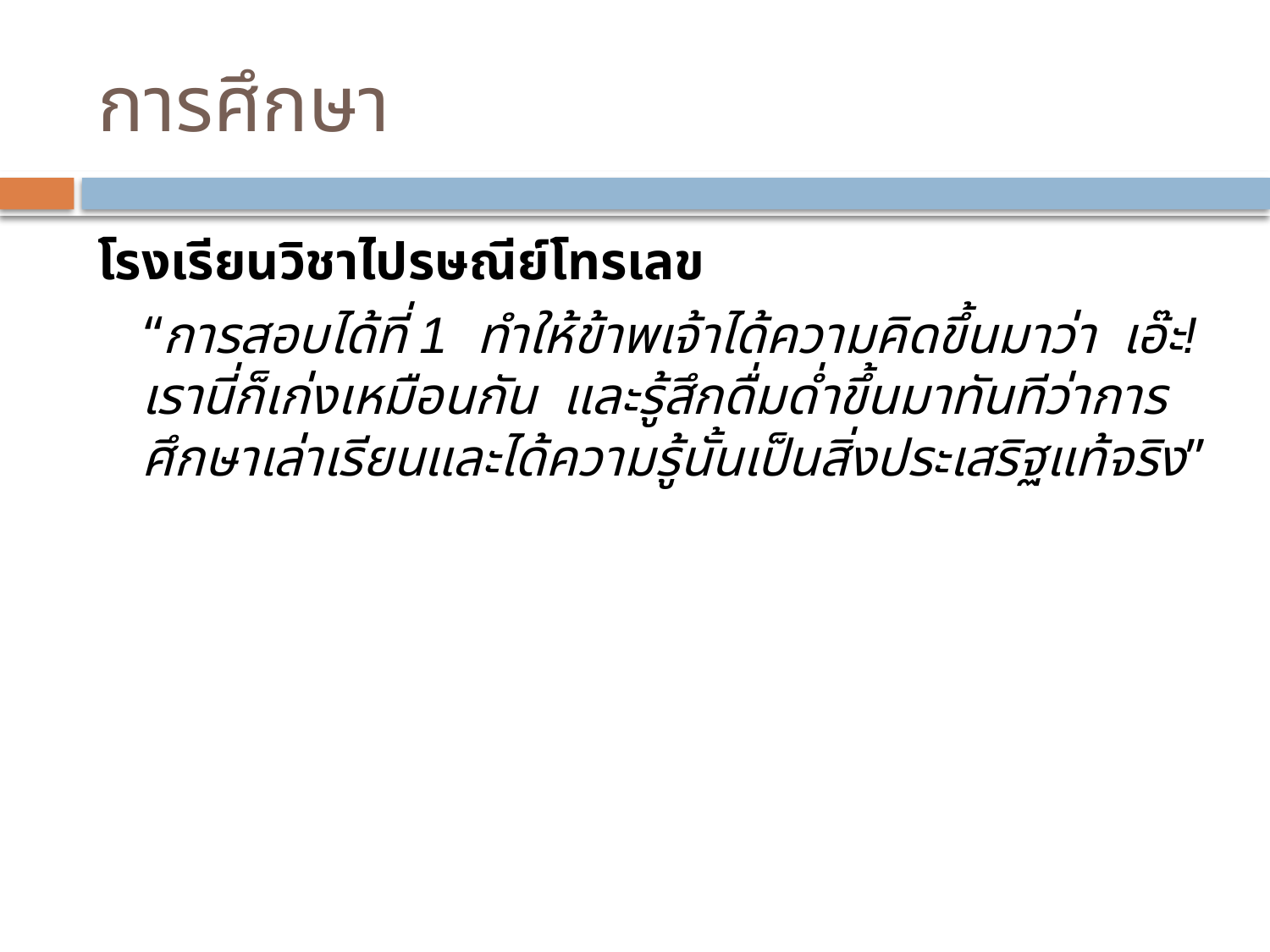

# การศึกษา
โรงเรียนวิชาไปรษณีย์โทรเลข
“การสอบได้ที่ 1  ทำให้ข้าพเจ้าได้ความคิดขึ้นมาว่า  เอ๊ะ! เรานี่ก็เก่งเหมือนกัน  และรู้สึกดื่มด่ำขึ้นมาทันทีว่าการศึกษาเล่าเรียนและได้ความรู้นั้นเป็นสิ่งประเสริฐแท้จริง”